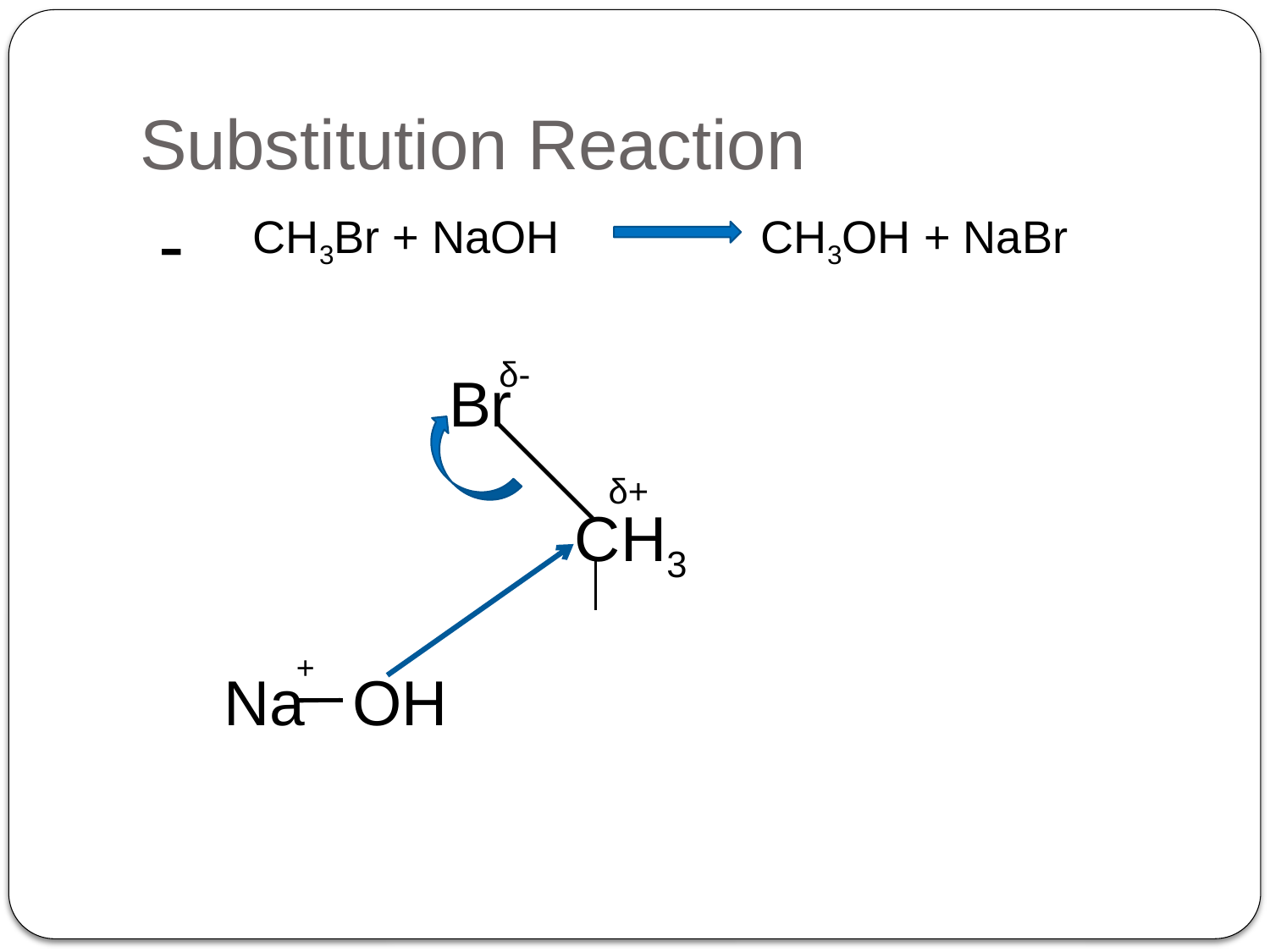

# Substitution Reaction
-
CH3Br + NaOH		CH3OH + NaBr

δ-
Br

δ+
CH3
+
Na
OH